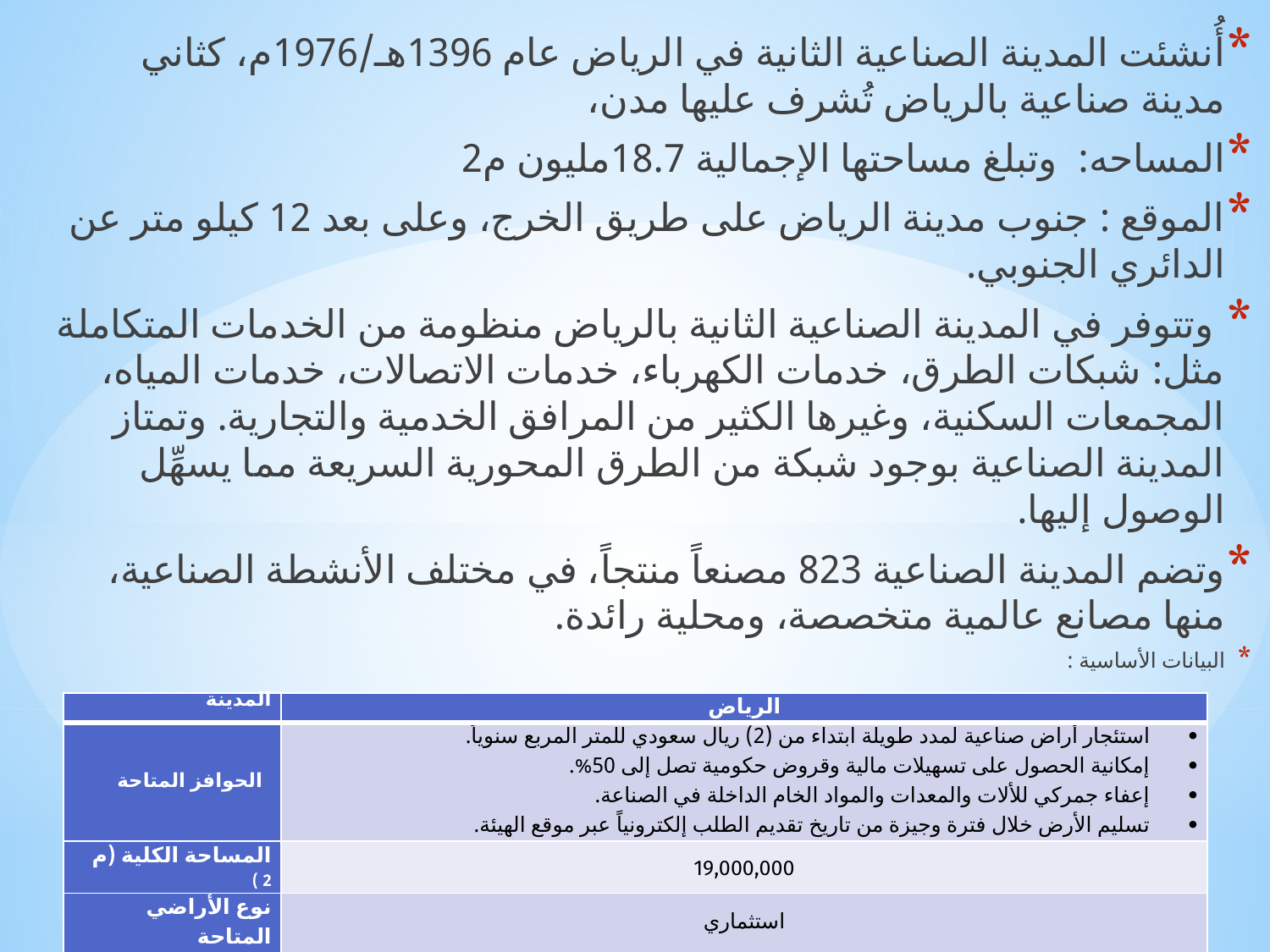

أُنشئت المدينة الصناعية الثانية في الرياض عام 1396هـ/1976م، كثاني مدينة صناعية بالرياض تُشرف عليها مدن،
المساحه:  وتبلغ مساحتها الإجمالية 18.7مليون م2
الموقع : جنوب مدينة الرياض على طريق الخرج، وعلى بعد 12 كيلو متر عن الدائري الجنوبي.
 وتتوفر في المدينة الصناعية الثانية بالرياض منظومة من الخدمات المتكاملة مثل: شبكات الطرق، خدمات الكهرباء، خدمات الاتصالات، خدمات المياه، المجمعات السكنية، وغيرها الكثير من المرافق الخدمية والتجارية. وتمتاز المدينة الصناعية بوجود شبكة من الطرق المحورية السريعة مما يسهِّل الوصول إليها.
وتضم المدينة الصناعية 823 مصنعاً منتجاً، في مختلف الأنشطة الصناعية، منها مصانع عالمية متخصصة، ومحلية رائدة.​
البيانات الأساسية :

| المدينة | الرياض |
| --- | --- |
| الحوافز المتاحة | ​​​​​​​​​استئجار أراض صناعية لمدد طويلة ابتداء من (2) ريال سعودي للمتر المربع سنوياً. إمكانية الحصول على تسهيلات مالية وقروض حكومية تصل إلى 50%. إعفاء جمركي للألات والمعدات والمواد الخام الداخلة في الصناعة. تسليم الأرض خلال فترة وجيزة من تاريخ تقديم الطلب إلكترونياً عبر موقع الهيئة. |
| المساحة الكلية (م 2 ) | 19,000,000 |
| نوع الأراضي المتاحة | استثماري |